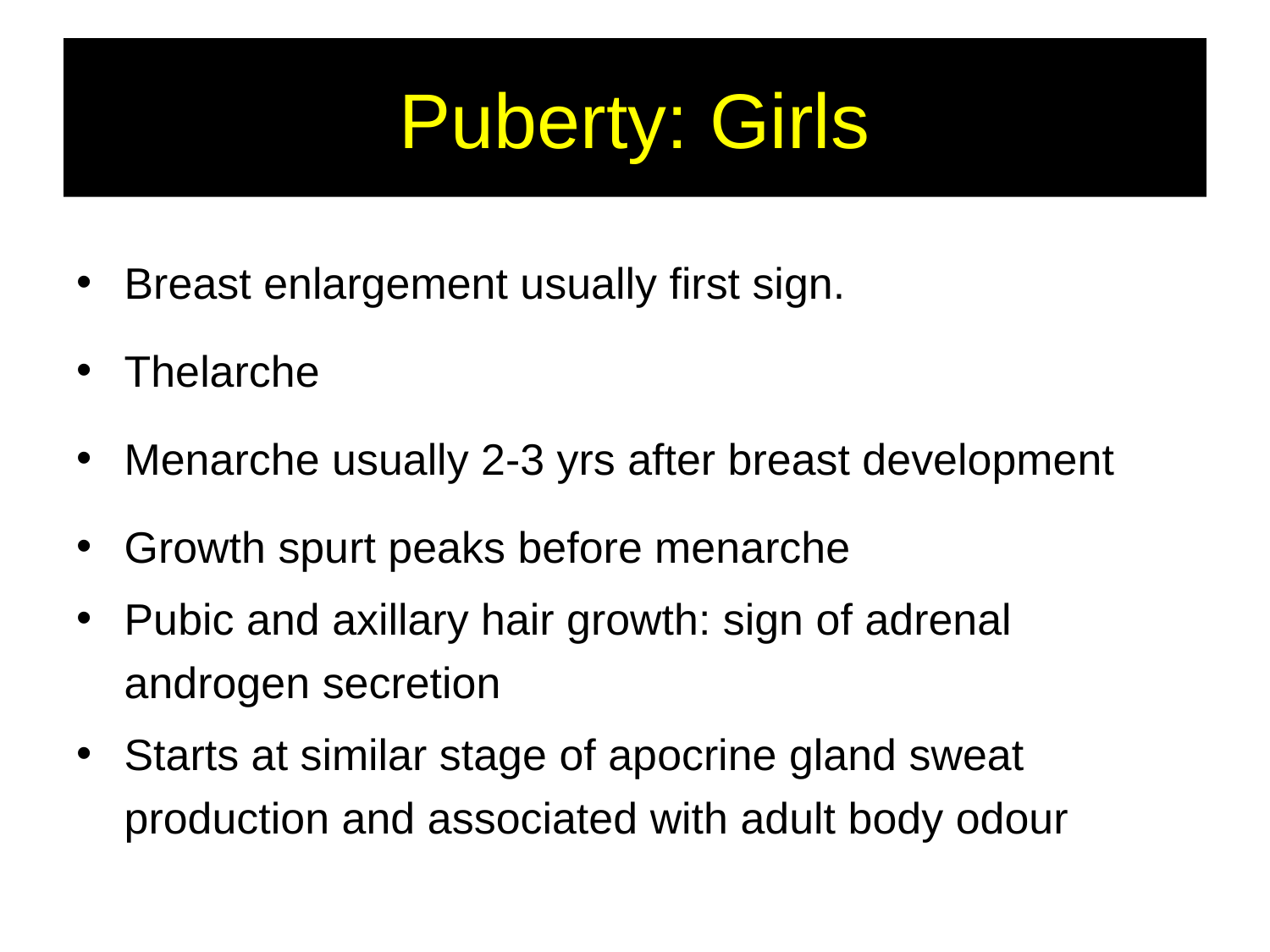

# Puberty: Girls
Breast enlargement usually first sign.
Thelarche
Menarche usually 2-3 yrs after breast development
Growth spurt peaks before menarche
Pubic and axillary hair growth: sign of adrenal androgen secretion
Starts at similar stage of apocrine gland sweat production and associated with adult body odour